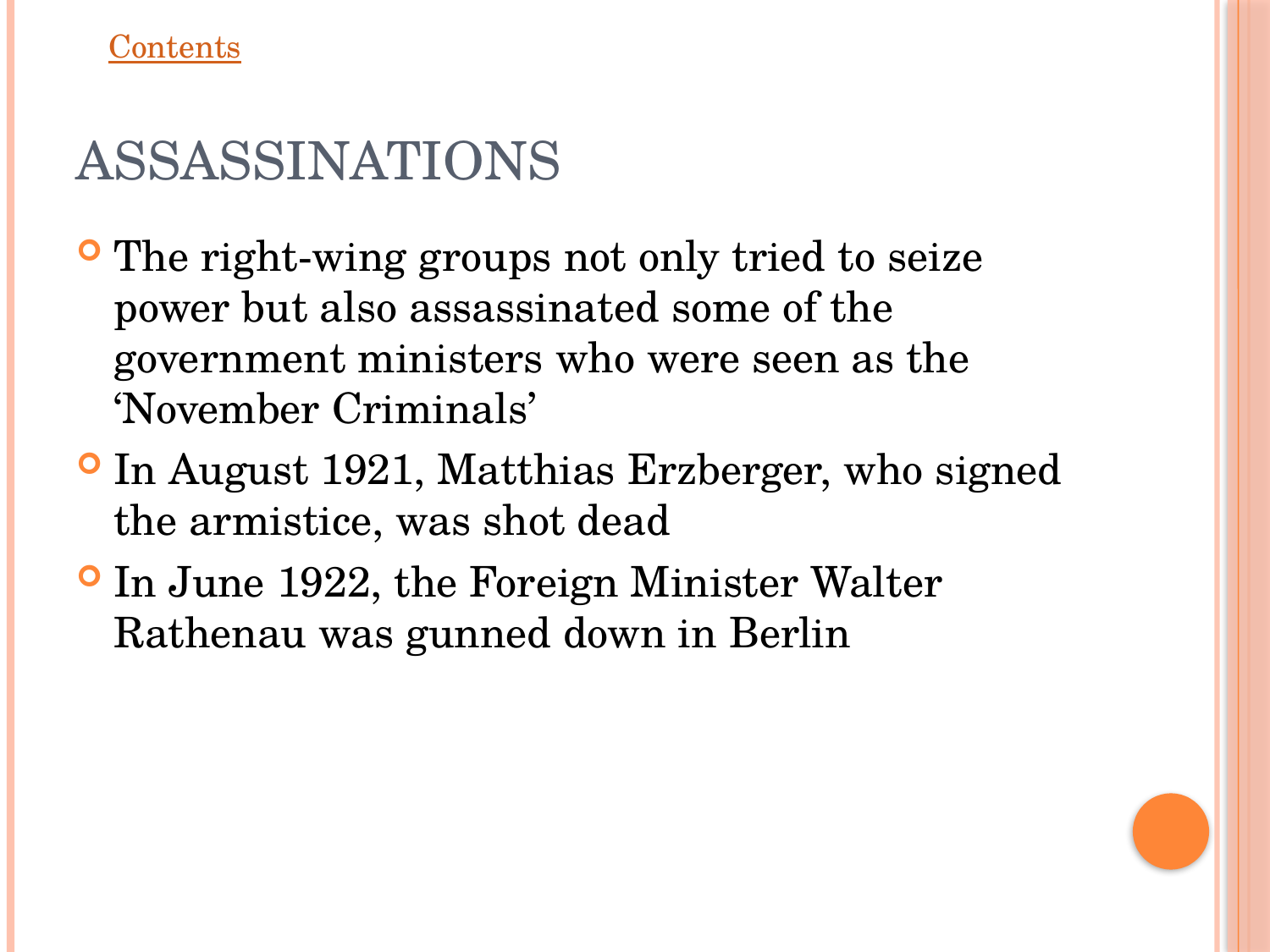

# Assassinations
The right-wing groups not only tried to seize power but also assassinated some of the government ministers who were seen as the ‘November Criminals’
In August 1921, Matthias Erzberger, who signed the armistice, was shot dead
In June 1922, the Foreign Minister Walter Rathenau was gunned down in Berlin